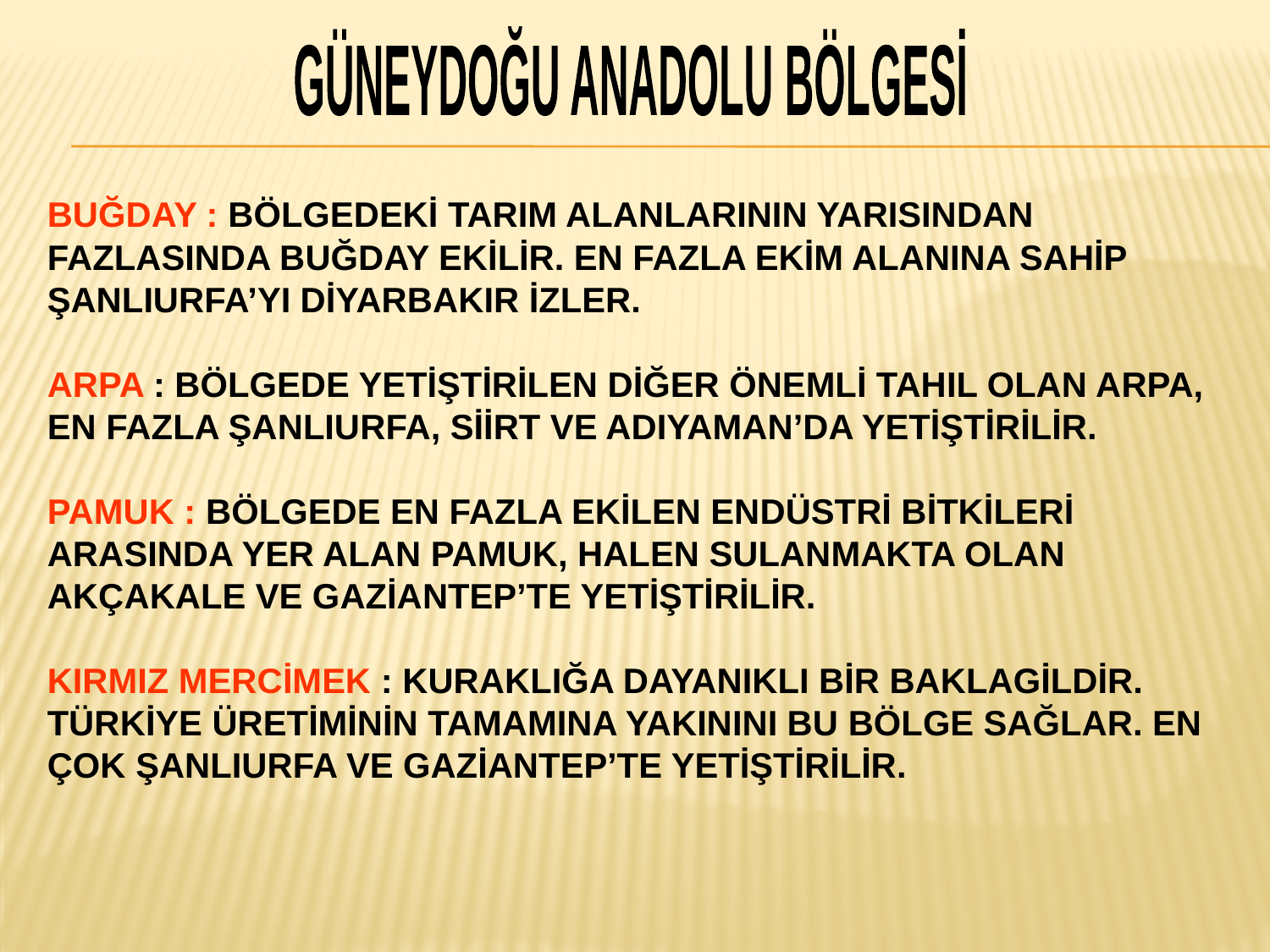

GÜNEYDOĞU ANADOLU BÖLGESİ

BUĞDAY : BÖLGEDEKİ TARIM ALANLARININ YARISINDAN FAZLASINDA BUĞDAY EKİLİR. EN FAZLA EKİM ALANINA SAHİP ŞANLIURFA’YI DİYARBAKIR İZLER.
ARPA : BÖLGEDE YETİŞTİRİLEN DİĞER ÖNEMLİ TAHIL OLAN ARPA, EN FAZLA ŞANLIURFA, SİİRT VE ADIYAMAN’DA YETİŞTİRİLİR.
PAMUK : BÖLGEDE EN FAZLA EKİLEN ENDÜSTRİ BİTKİLERİ ARASINDA YER ALAN PAMUK, HALEN SULANMAKTA OLAN AKÇAKALE VE GAZİANTEP’TE YETİŞTİRİLİR.
KIRMIZ MERCİMEK : KURAKLIĞA DAYANIKLI BİR BAKLAGİLDİR. TÜRKİYE ÜRETİMİNİN TAMAMINA YAKININI BU BÖLGE SAĞLAR. EN ÇOK ŞANLIURFA VE GAZİANTEP’TE YETİŞTİRİLİR.